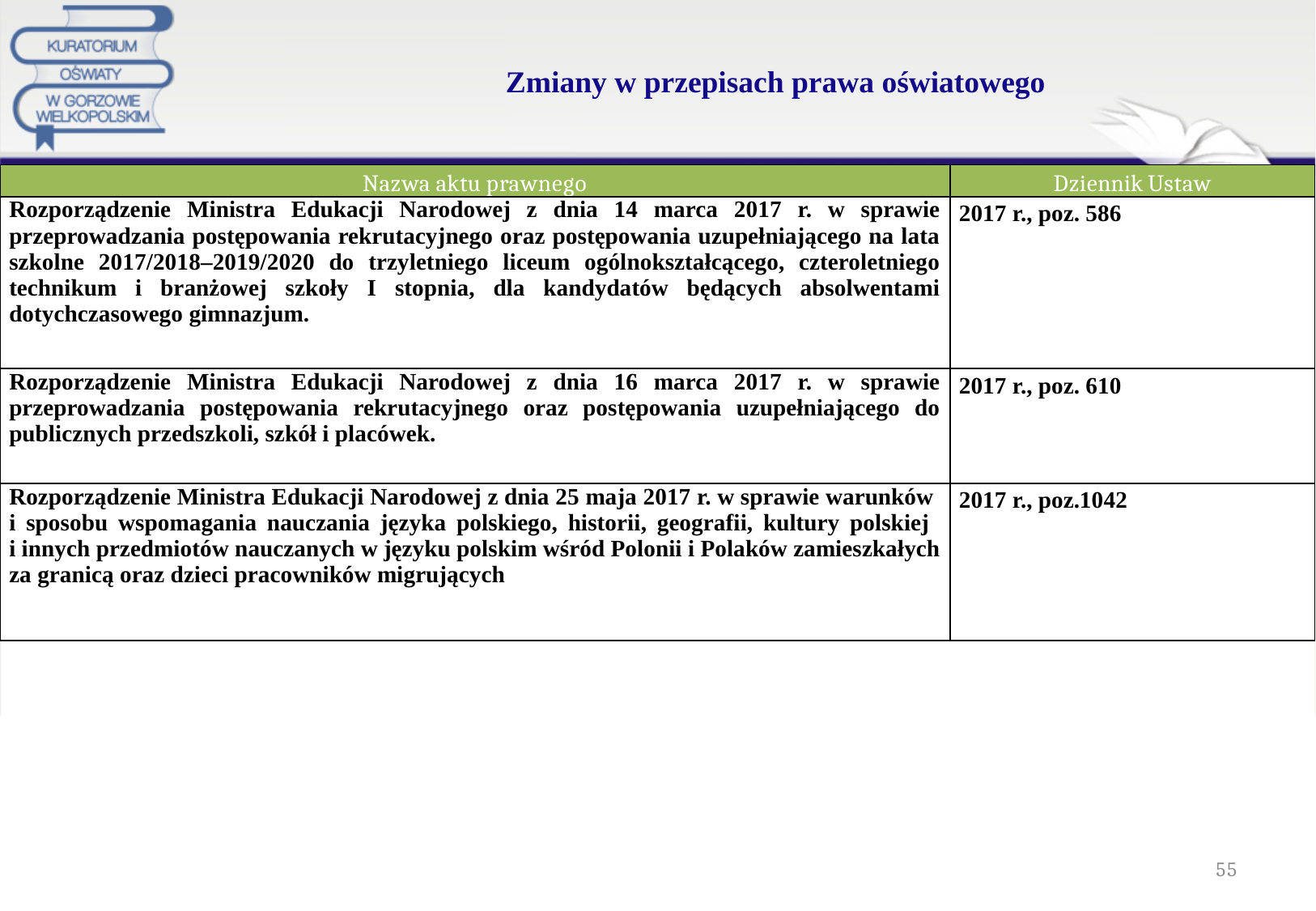

# Zmiany w przepisach prawa oświatowego
| Nazwa aktu prawnego | Dziennik Ustaw |
| --- | --- |
| Rozporządzenie Ministra Edukacji Narodowej z dnia 14 marca 2017 r. w sprawie przeprowadzania postępowania rekrutacyjnego oraz postępowania uzupełniającego na lata szkolne 2017/2018–2019/2020 do trzyletniego liceum ogólnokształcącego, czteroletniego technikum i branżowej szkoły I stopnia, dla kandydatów będących absolwentami dotychczasowego gimnazjum. | 2017 r., poz. 586 |
| Rozporządzenie Ministra Edukacji Narodowej z dnia 16 marca 2017 r. w sprawie przeprowadzania postępowania rekrutacyjnego oraz postępowania uzupełniającego do publicznych przedszkoli, szkół i placówek. | 2017 r., poz. 610 |
| Rozporządzenie Ministra Edukacji Narodowej z dnia 25 maja 2017 r. w sprawie warunków i sposobu wspomagania nauczania języka polskiego, historii, geografii, kultury polskiej i innych przedmiotów nauczanych w języku polskim wśród Polonii i Polaków zamieszkałych za granicą oraz dzieci pracowników migrujących | 2017 r., poz.1042 |
55